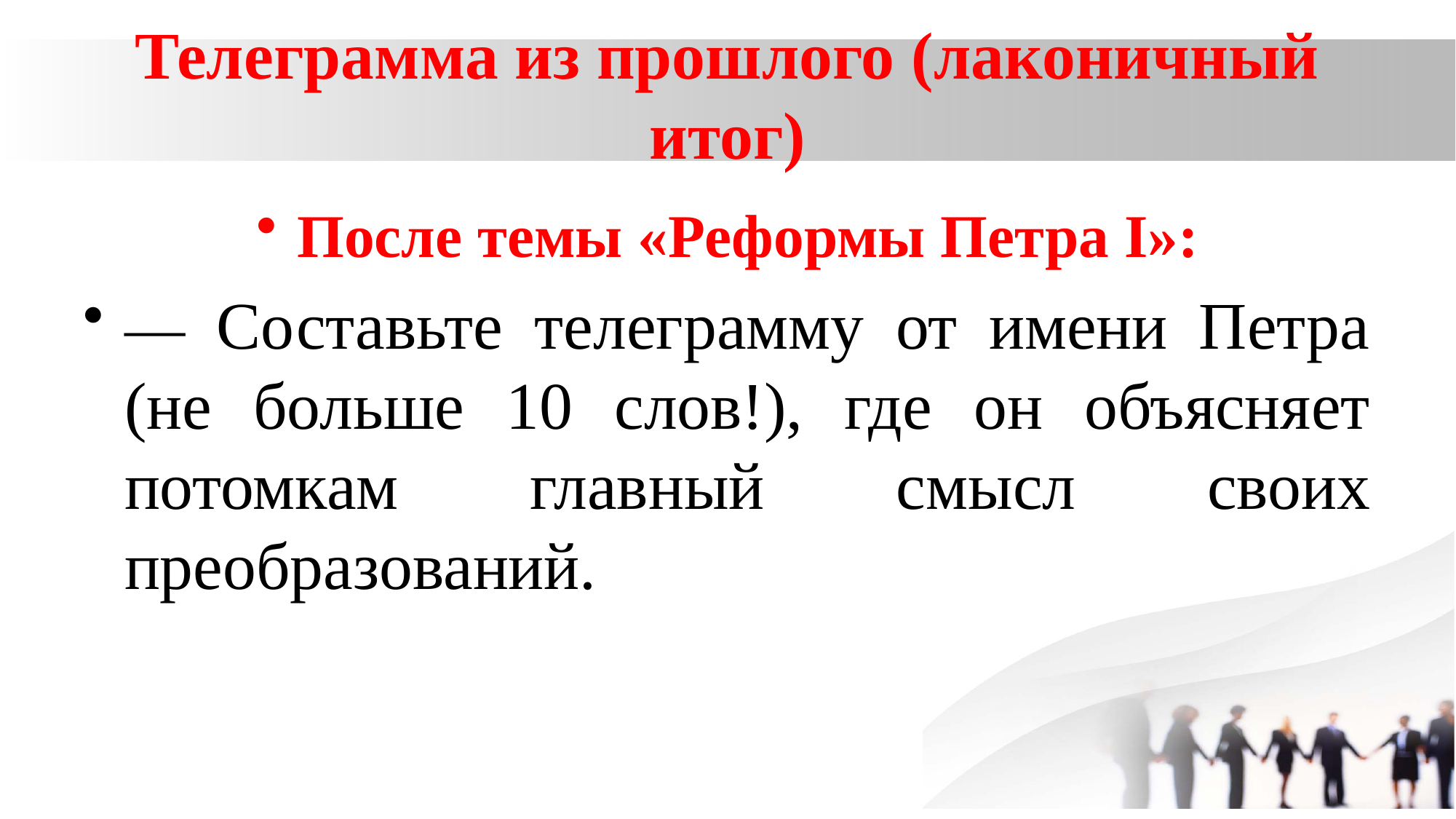

# Телеграмма из прошлого (лаконичный итог)
После темы «Реформы Петра I»:
— Составьте телеграмму от имени Петра (не больше 10 слов!), где он объясняет потомкам главный смысл своих преобразований.